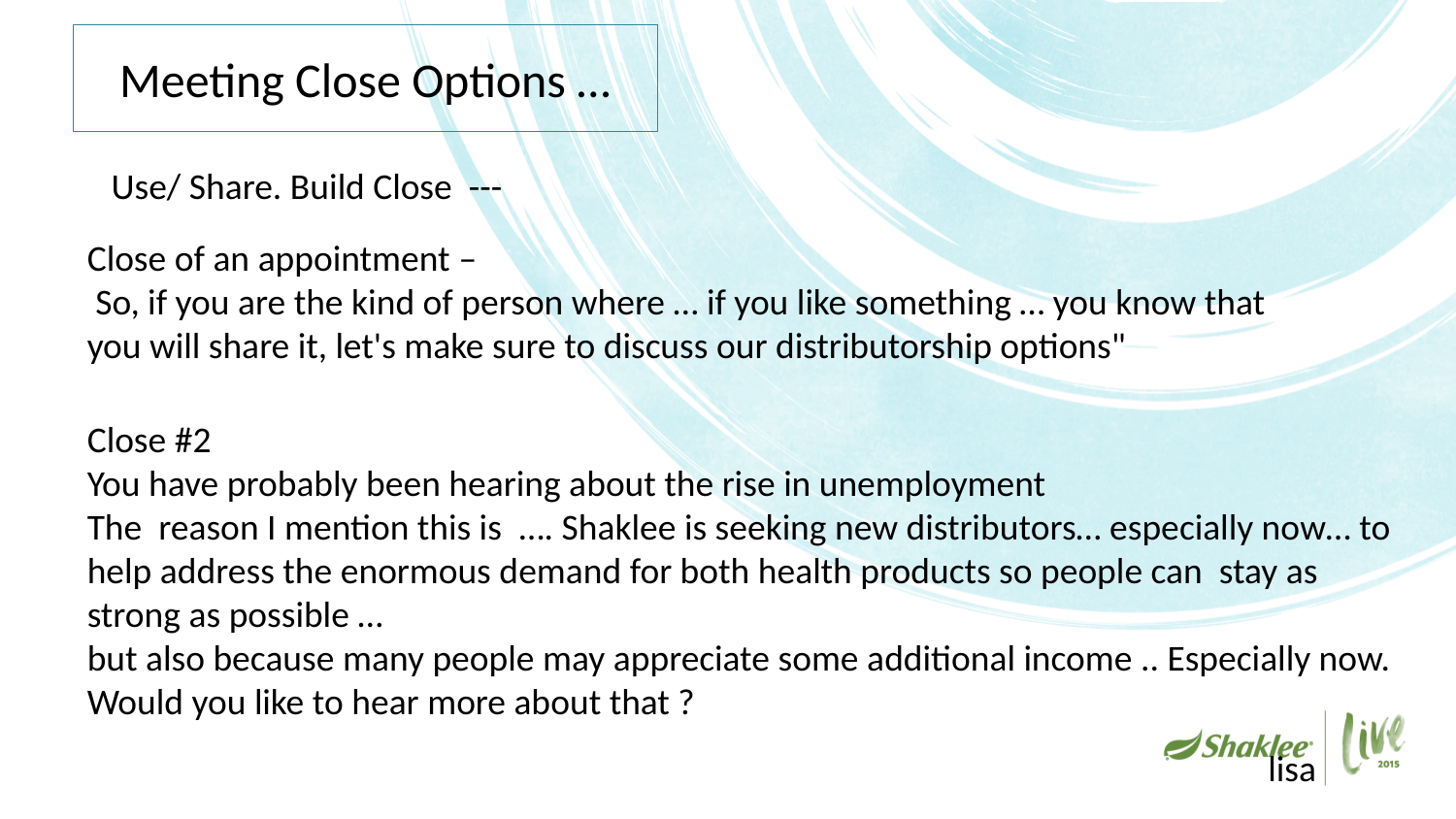

# Meeting Close Options …
Use/ Share. Build Close  ---

Close of an appointment –
 So, if you are the kind of person where … if you like something … you know that you will share it, let's make sure to discuss our distributorship options"
Close #2
You have probably been hearing about the rise in unemployment
The  reason I mention this is  …. Shaklee is seeking new distributors… especially now… to help address the enormous demand for both health products so people can  stay as strong as possible …
but also because many people may appreciate some additional income .. Especially now.
Would you like to hear more about that ?
lisa